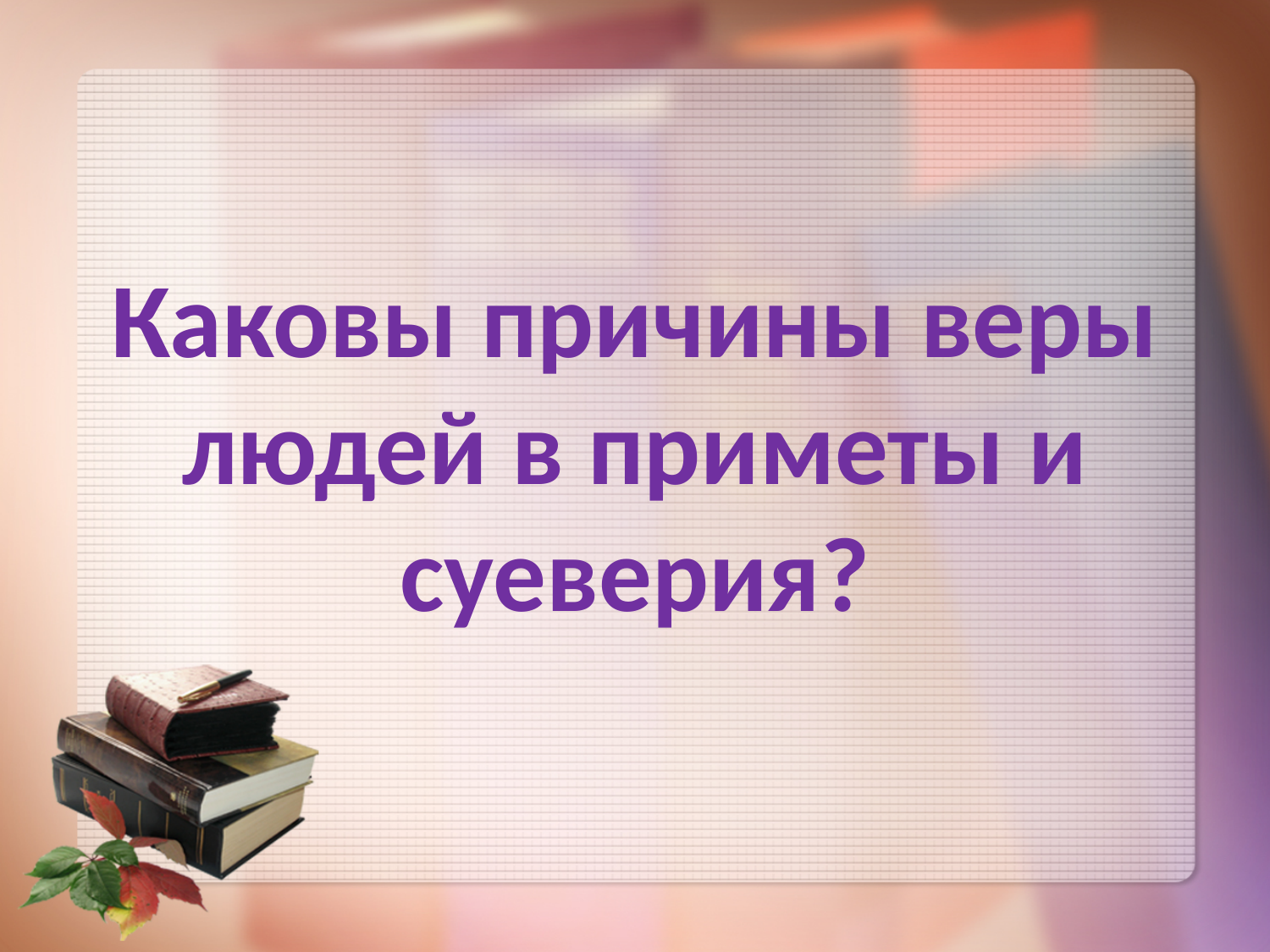

# Каковы причины веры людей в приметы и суеверия?